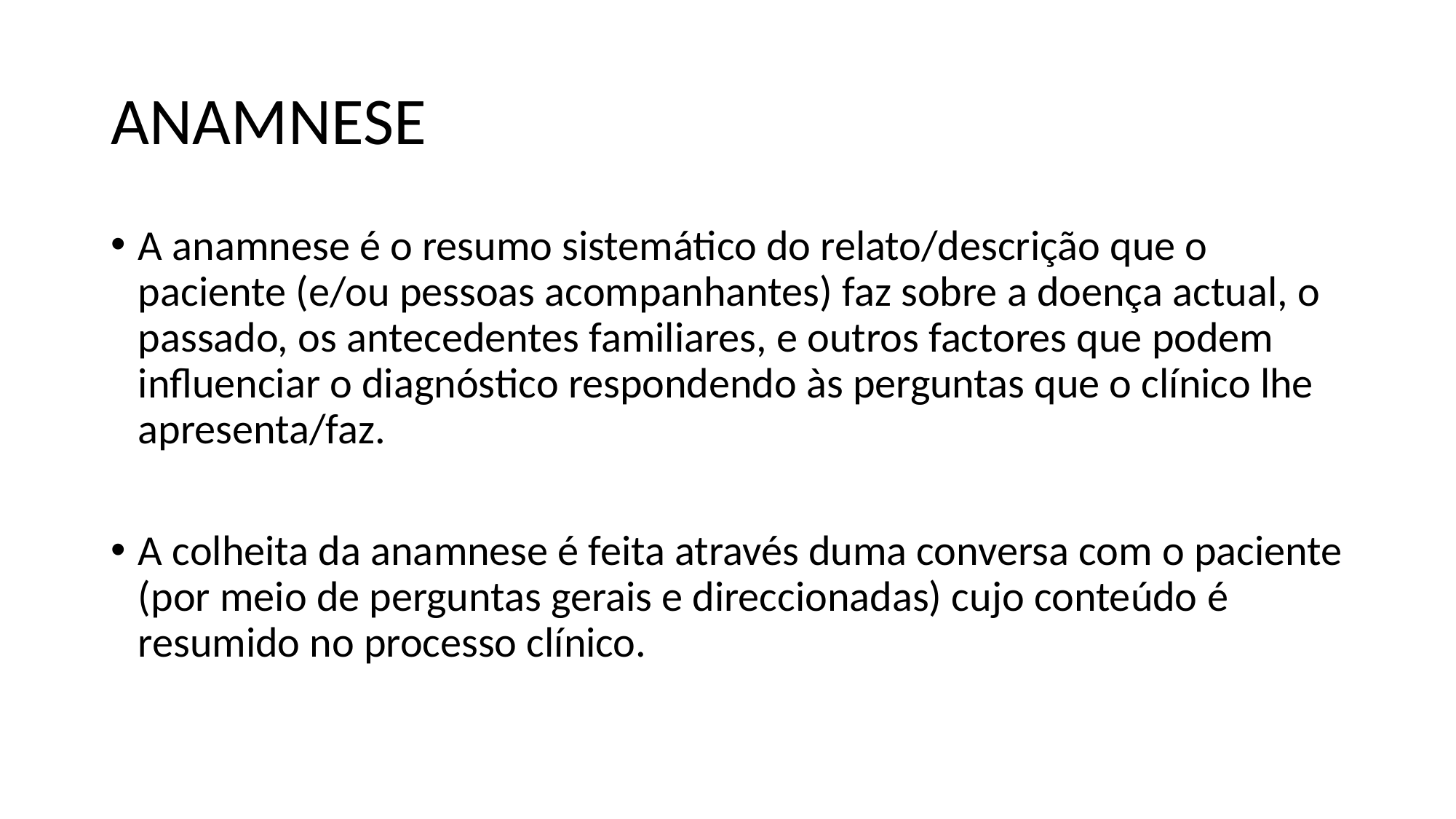

# ANAMNESE
A anamnese é o resumo sistemático do relato/descrição que o paciente (e/ou pessoas acompanhantes) faz sobre a doença actual, o passado, os antecedentes familiares, e outros factores que podem influenciar o diagnóstico respondendo às perguntas que o clínico lhe apresenta/faz.

A colheita da anamnese é feita através duma conversa com o paciente (por meio de perguntas gerais e direccionadas) cujo conteúdo é resumido no processo clínico.